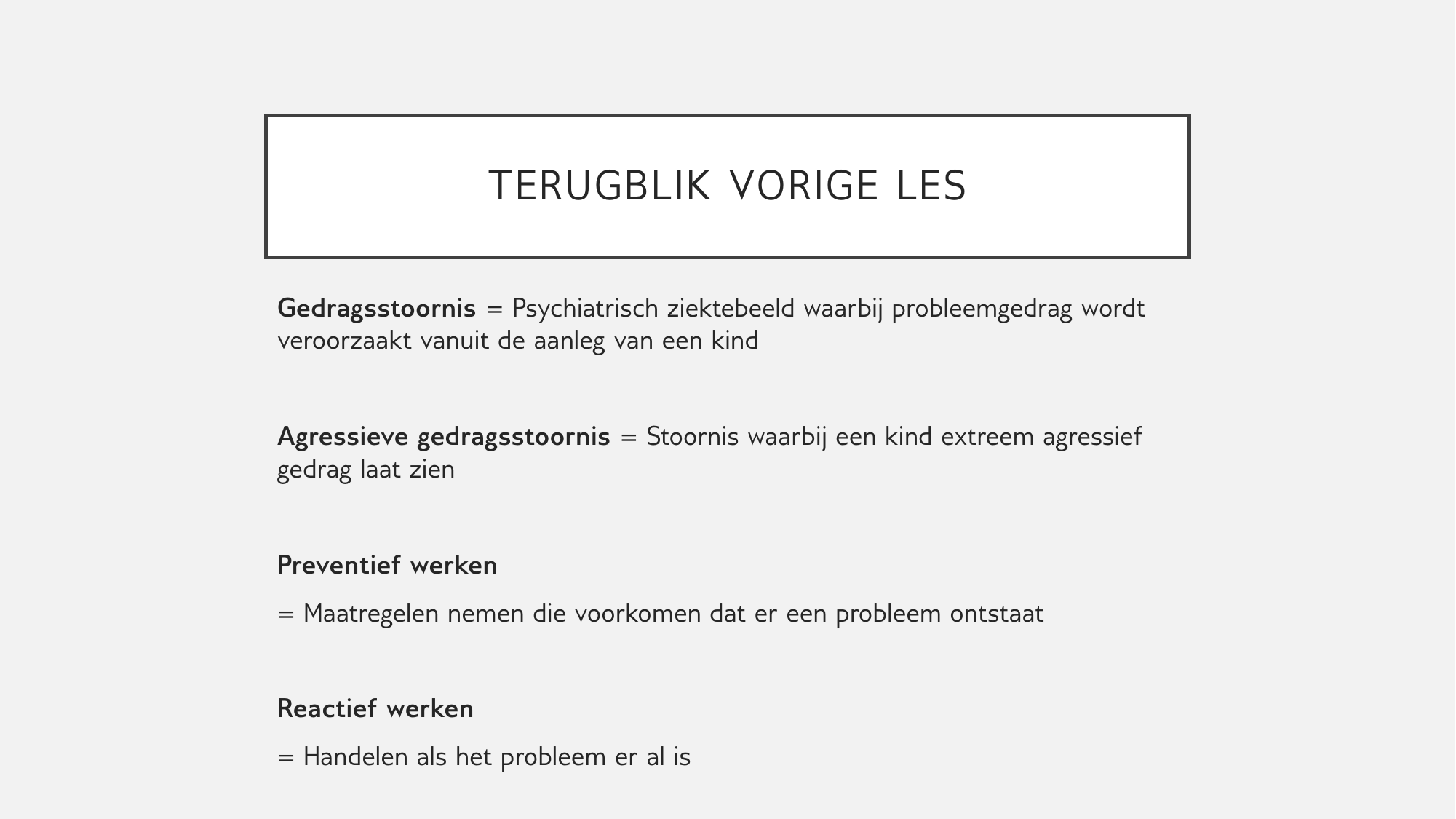

# Terugblik vorige les
Gedragsstoornis = Psychiatrisch ziektebeeld waarbij probleemgedrag wordt veroorzaakt vanuit de aanleg van een kind

Agressieve gedragsstoornis = Stoornis waarbij een kind extreem agressief gedrag laat zien

Preventief werken
= Maatregelen nemen die voorkomen dat er een probleem ontstaat

Reactief werken
= Handelen als het probleem er al is